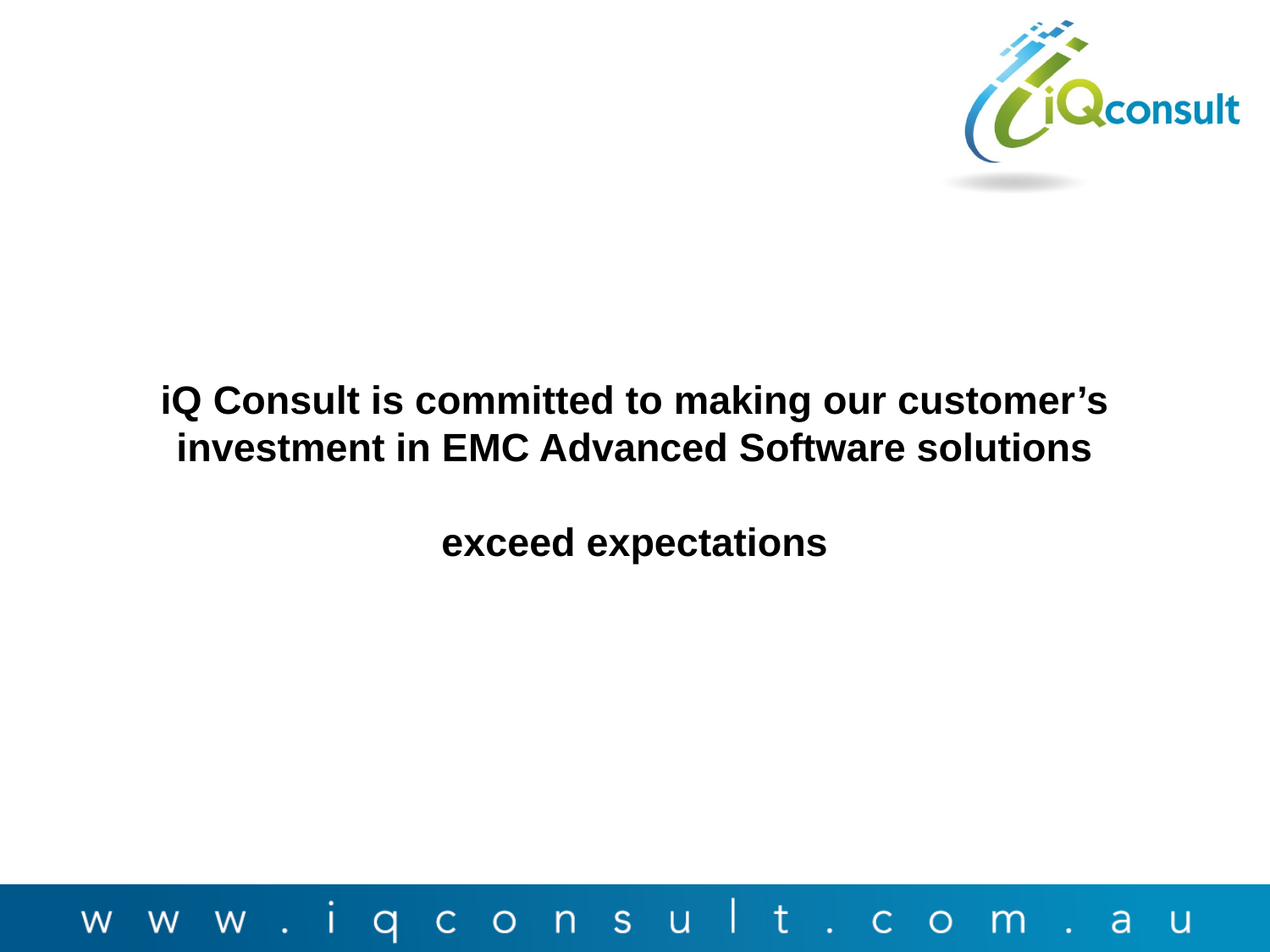

# iQ Consult is committed to making our customer’s investment in EMC Advanced Software solutions exceed expectations